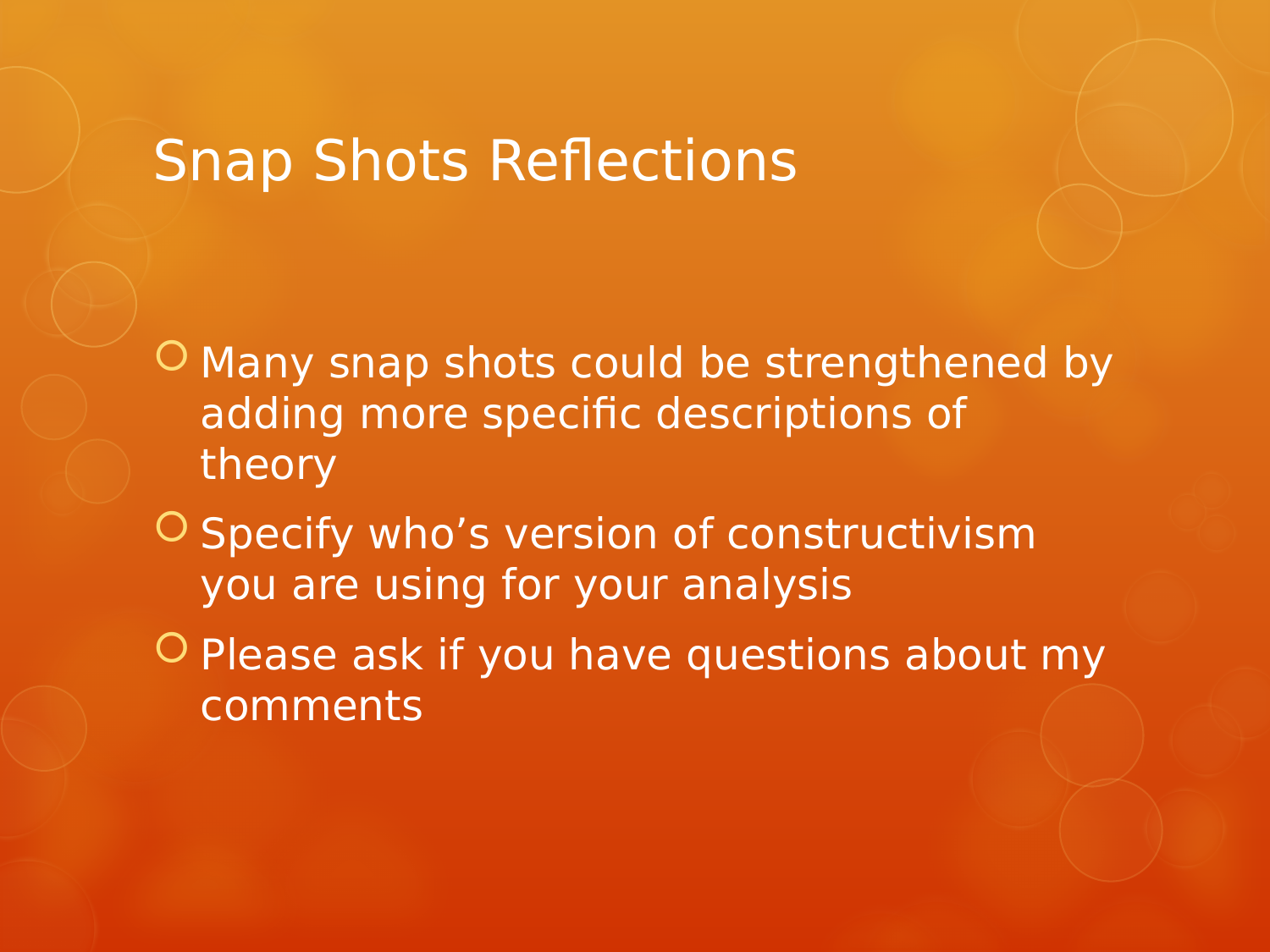

# Snap Shots Reflections
Many snap shots could be strengthened by adding more specific descriptions of theory
Specify who’s version of constructivism you are using for your analysis
Please ask if you have questions about my comments